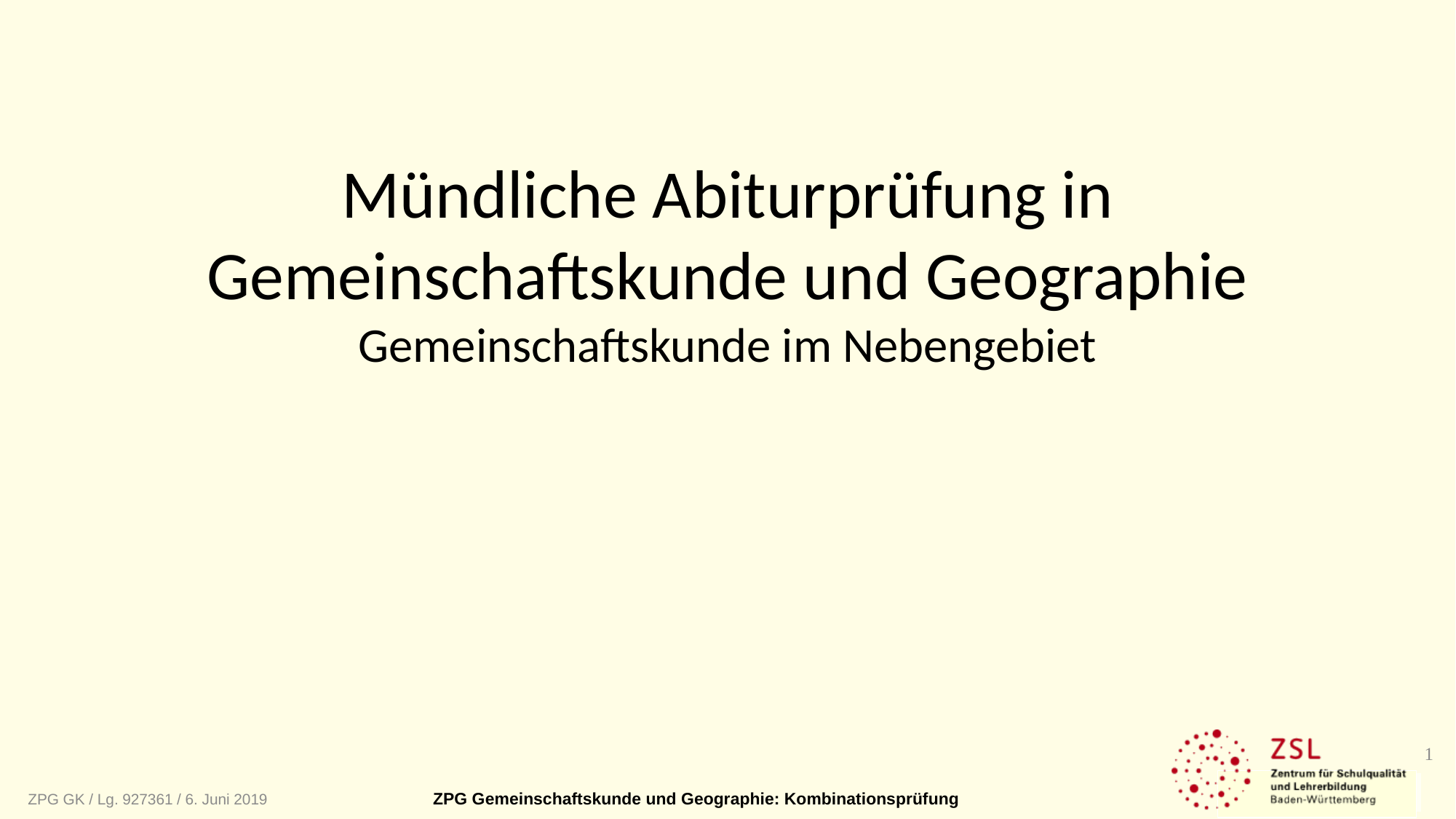

Mündliche Abiturprüfung in
Gemeinschaftskunde und Geographie
Gemeinschaftskunde im Nebengebiet
1
ZPG GK / Lg. 927361 / 6. Juni 2019